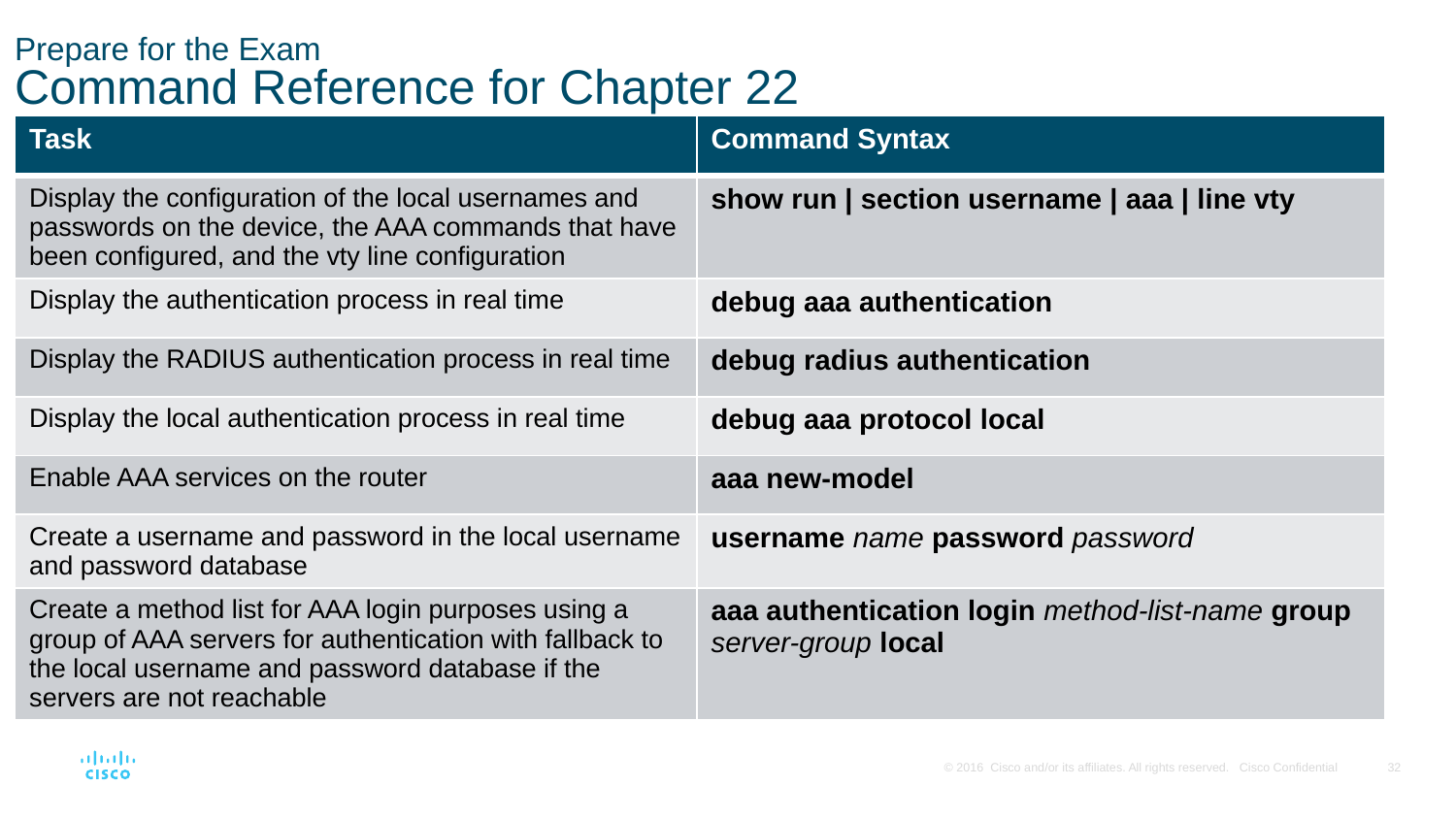

# Prepare for the Exam Command Reference for Chapter 22
| Task | Command Syntax |
| --- | --- |
| Display the configuration of the local usernames and passwords on the device, the AAA commands that have been configured, and the vty line configuration | show run | section username | aaa | line vty |
| Display the authentication process in real time | debug aaa authentication |
| Display the RADIUS authentication process in real time | debug radius authentication |
| Display the local authentication process in real time | debug aaa protocol local |
| Enable AAA services on the router | aaa new-model |
| Create a username and password in the local username and password database | username name password password |
| Create a method list for AAA login purposes using a group of AAA servers for authentication with fallback to the local username and password database if the servers are not reachable | aaa authentication login method-list-name group server-group local |